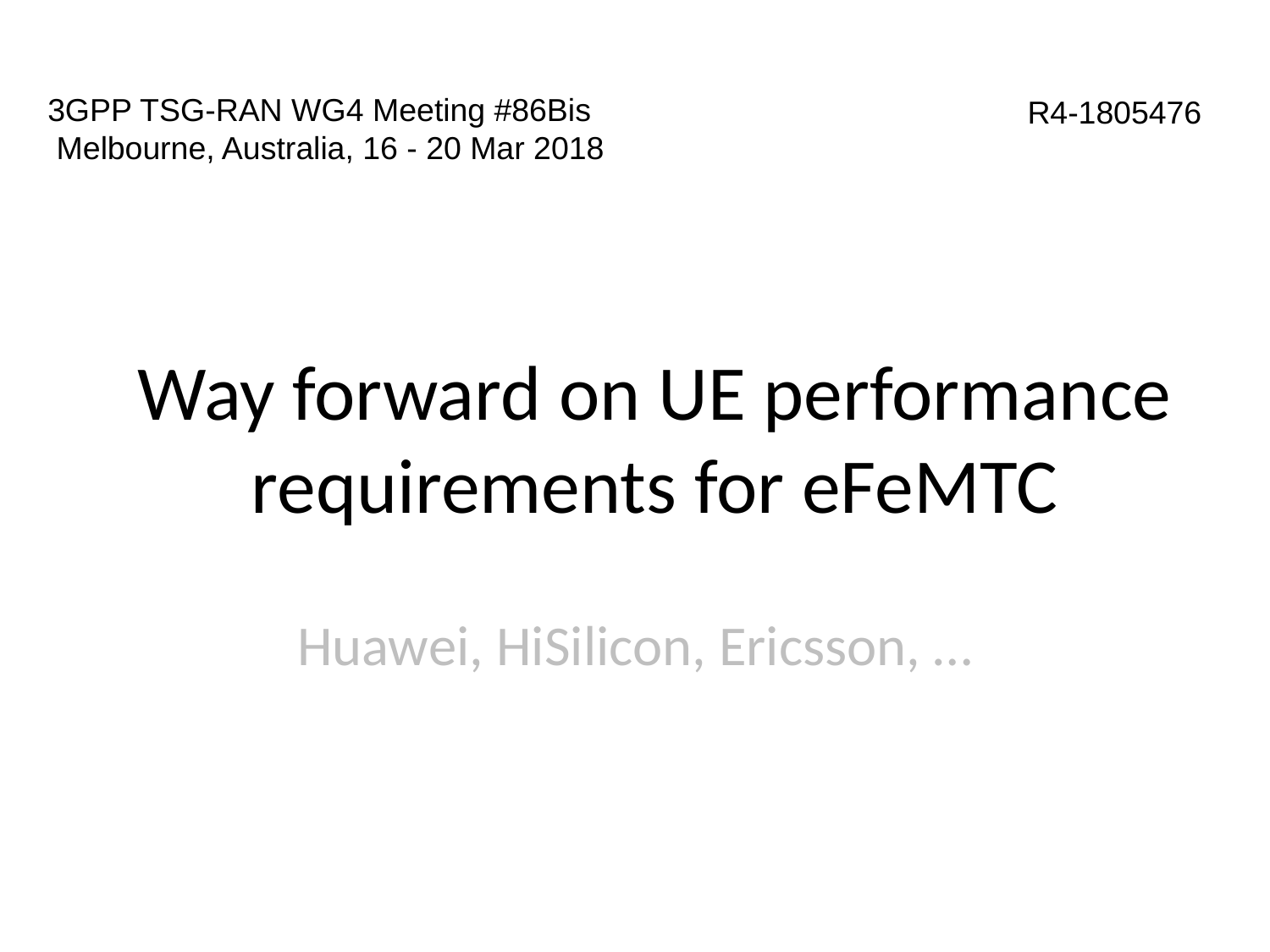

# 3GPP TSG-RAN WG4 Meeting #86Bis Melbourne, Australia, 16 - 20 Mar 2018
R4-1805476
Way forward on UE performance requirements for eFeMTC
Huawei, HiSilicon, Ericsson, …